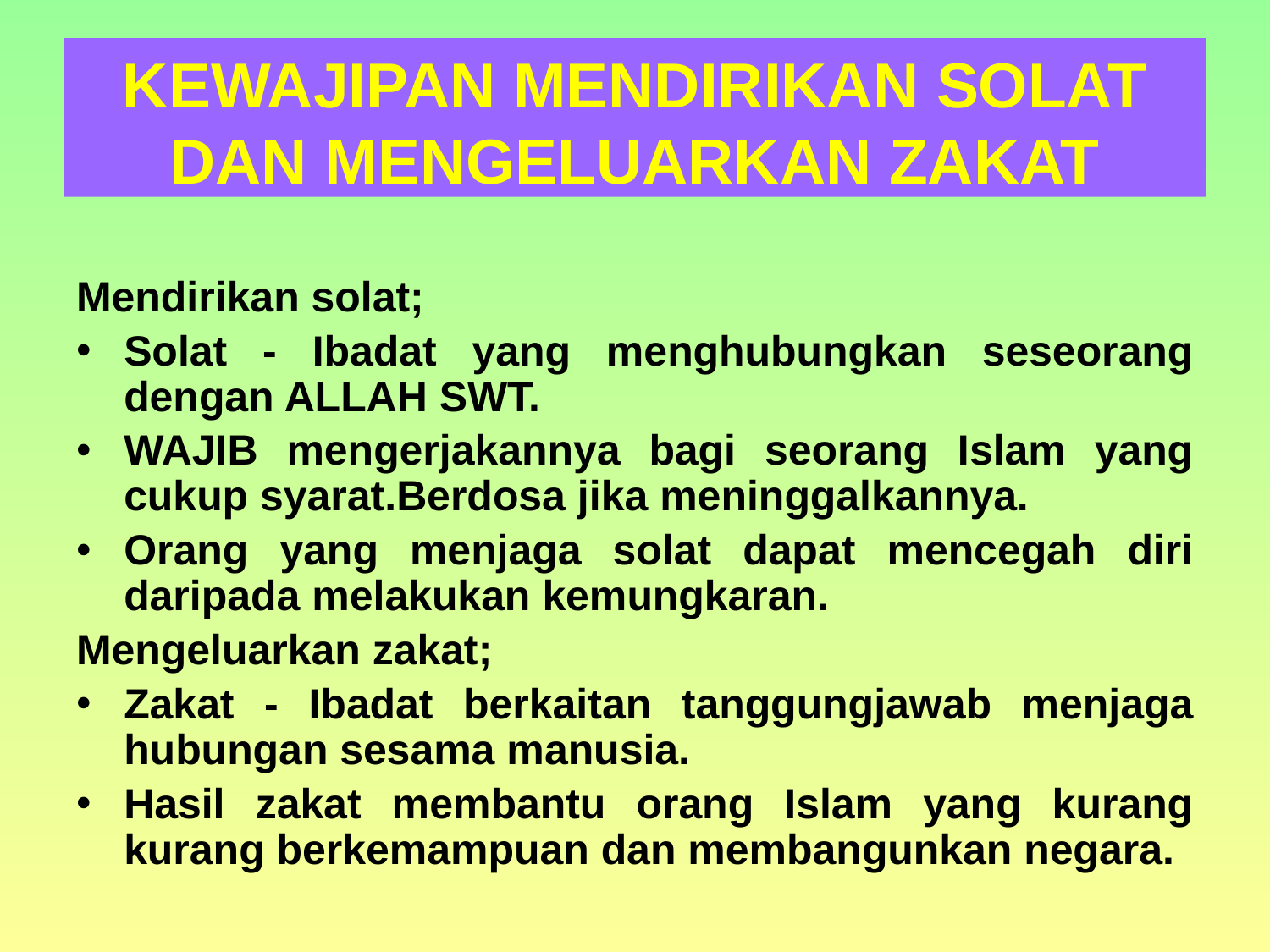

# KEWAJIPAN MENDIRIKAN SOLAT DAN MENGELUARKAN ZAKAT

Mendirikan solat;
Solat - Ibadat yang menghubungkan seseorang dengan ALLAH SWT.
WAJIB mengerjakannya bagi seorang Islam yang cukup syarat.Berdosa jika meninggalkannya.
Orang yang menjaga solat dapat mencegah diri daripada melakukan kemungkaran.
Mengeluarkan zakat;
Zakat - Ibadat berkaitan tanggungjawab menjaga hubungan sesama manusia.
Hasil zakat membantu orang Islam yang kurang kurang berkemampuan dan membangunkan negara.